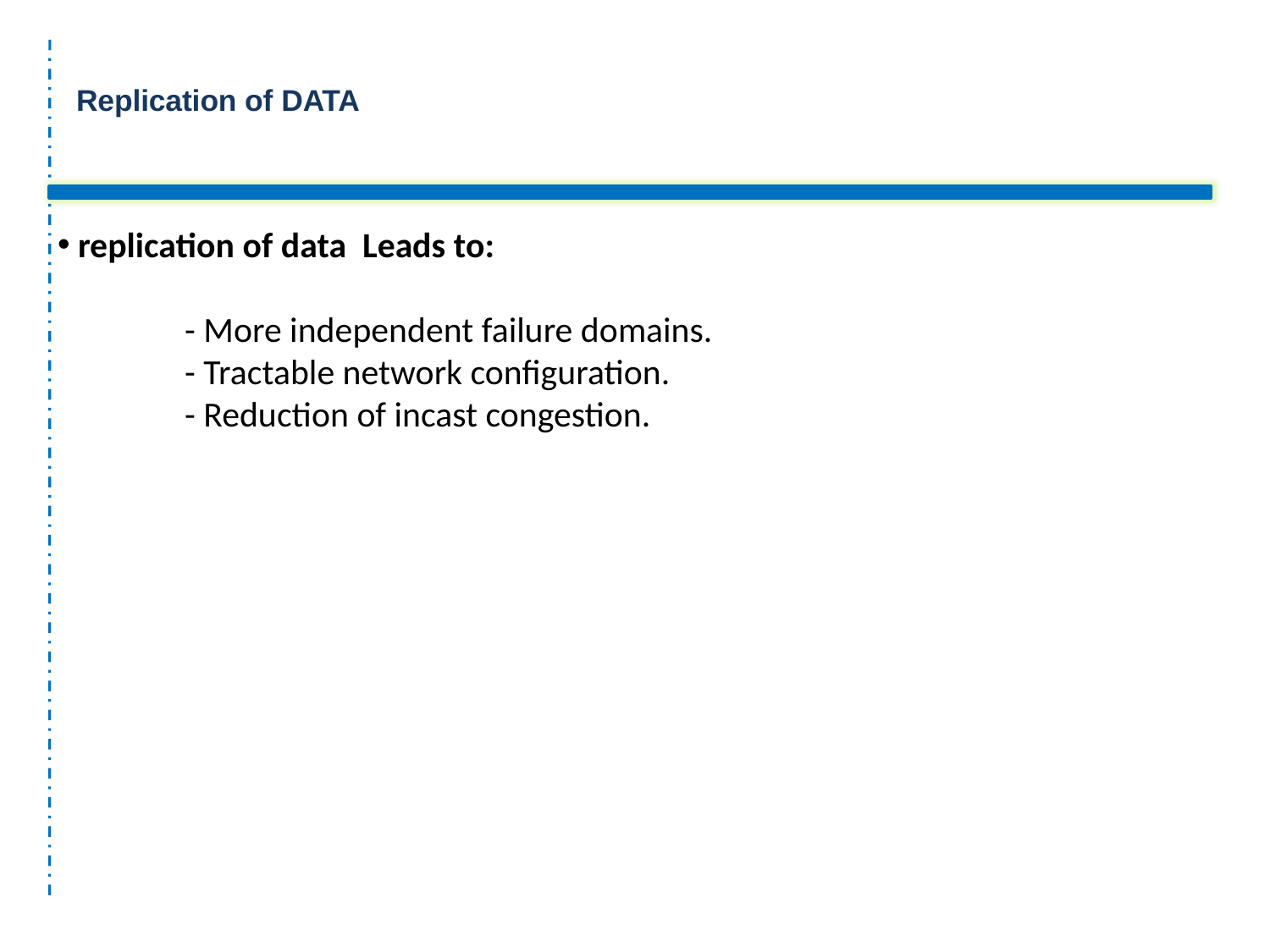

# Replication of DATA

 replication of data  Leads to:

	- More independent failure domains.
	- Tractable network configuration.
	- Reduction of incast congestion.